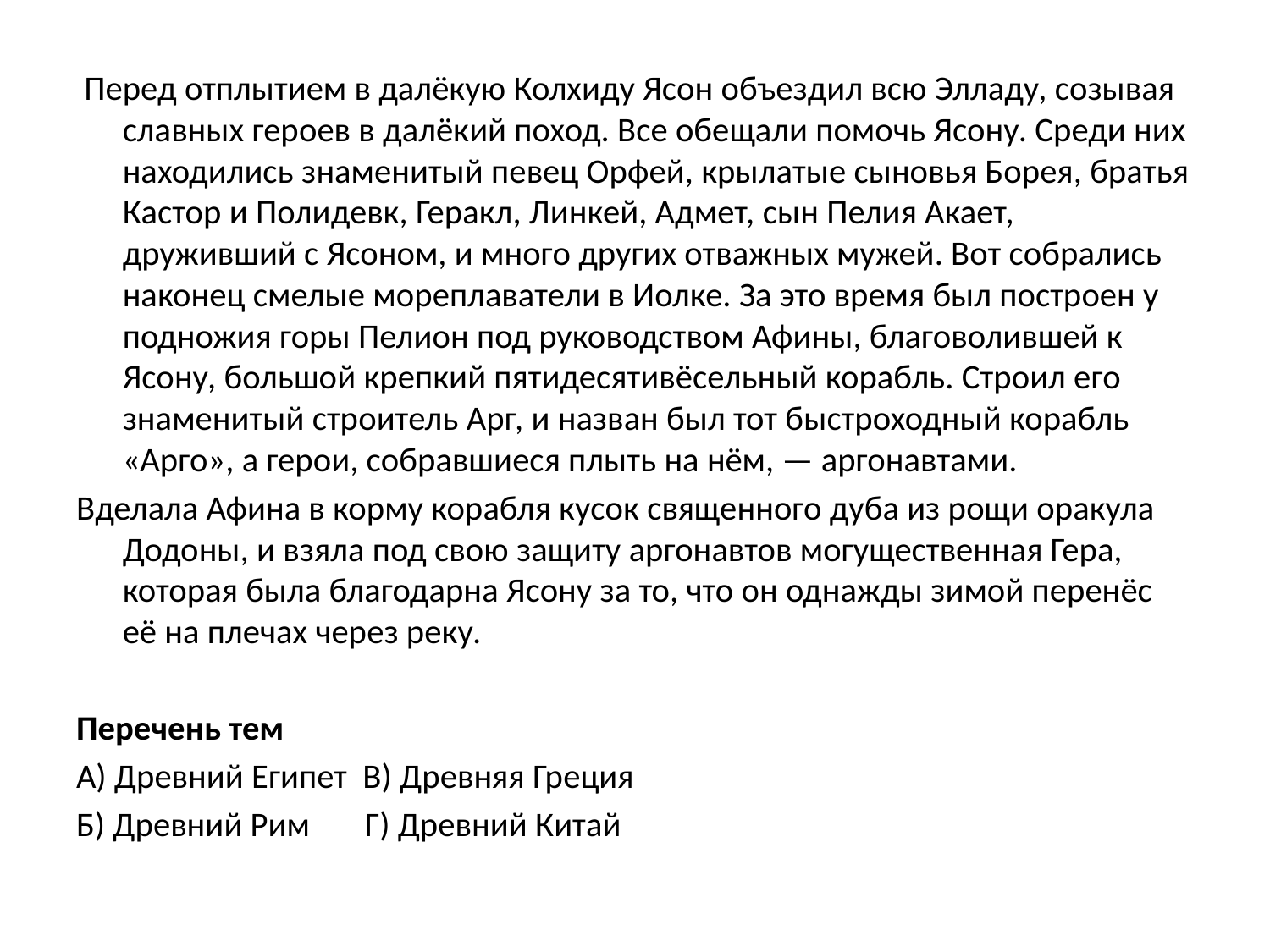

Перед отплытием в далёкую Колхиду Ясон объездил всю Элладу, созывая славных героев в далёкий поход. Все обещали помочь Ясону. Среди них находились знаменитый певец Орфей, крылатые сыновья Борея, братья Кастор и Полидевк, Геракл, Линкей, Адмет, сын Пелия Акает, друживший с Ясоном, и много других отважных мужей. Вот собрались наконец смелые мореплаватели в Иолке. За это время был построен у подножия горы Пелион под руководством Афины, благоволившей к Ясону, большой крепкий пятидесятивёсельный корабль. Строил его знаменитый строитель Арг, и назван был тот быстроходный корабль «Арго», а герои, собравшиеся плыть на нём, — аргонавтами.
Вделала Афина в корму корабля кусок священного дуба из рощи оракула Додоны, и взяла под свою защиту аргонавтов могущественная Гера, которая была благодарна Ясону за то, что он однажды зимой перенёс её на плечах через реку.

Перечень тем
А) Древний Египет  В) Древняя Греция
Б) Древний Рим       Г) Древний Китай